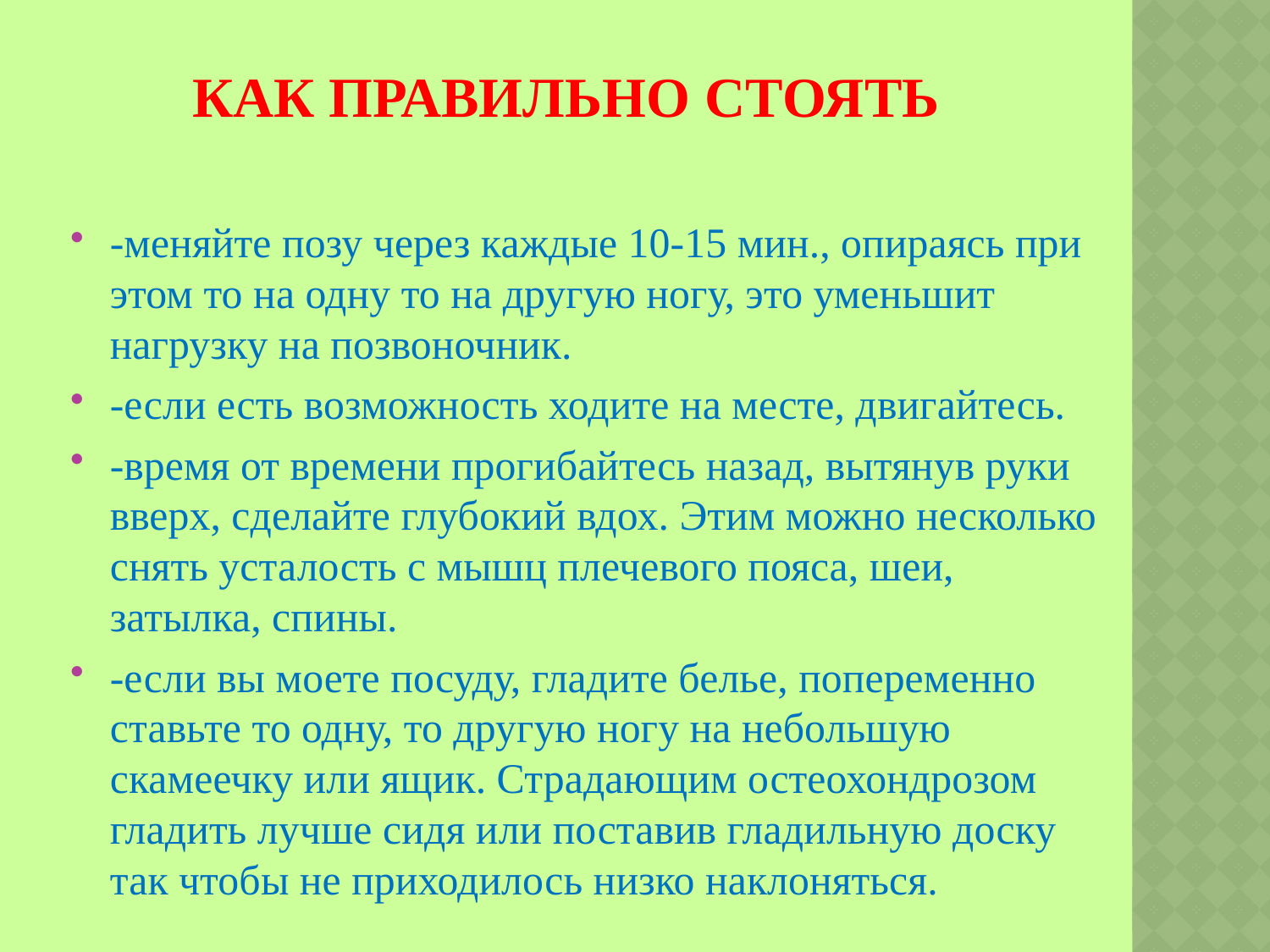

# Как правильно стоять

-меняйте позу через каждые 10-15 мин., опираясь при этом то на одну то на другую ногу, это уменьшит нагрузку на позвоночник.
-если есть возможность ходите на месте, двигайтесь.
-время от времени прогибайтесь назад, вытянув руки вверх, сделайте глубокий вдох. Этим можно несколько снять усталость с мышц плечевого пояса, шеи, затылка, спины.
-если вы моете посуду, гладите белье, попеременно ставьте то одну, то другую ногу на небольшую скамеечку или ящик. Страдающим остеохондрозом гладить лучше сидя или поставив гладильную доску так чтобы не приходилось низко наклоняться.